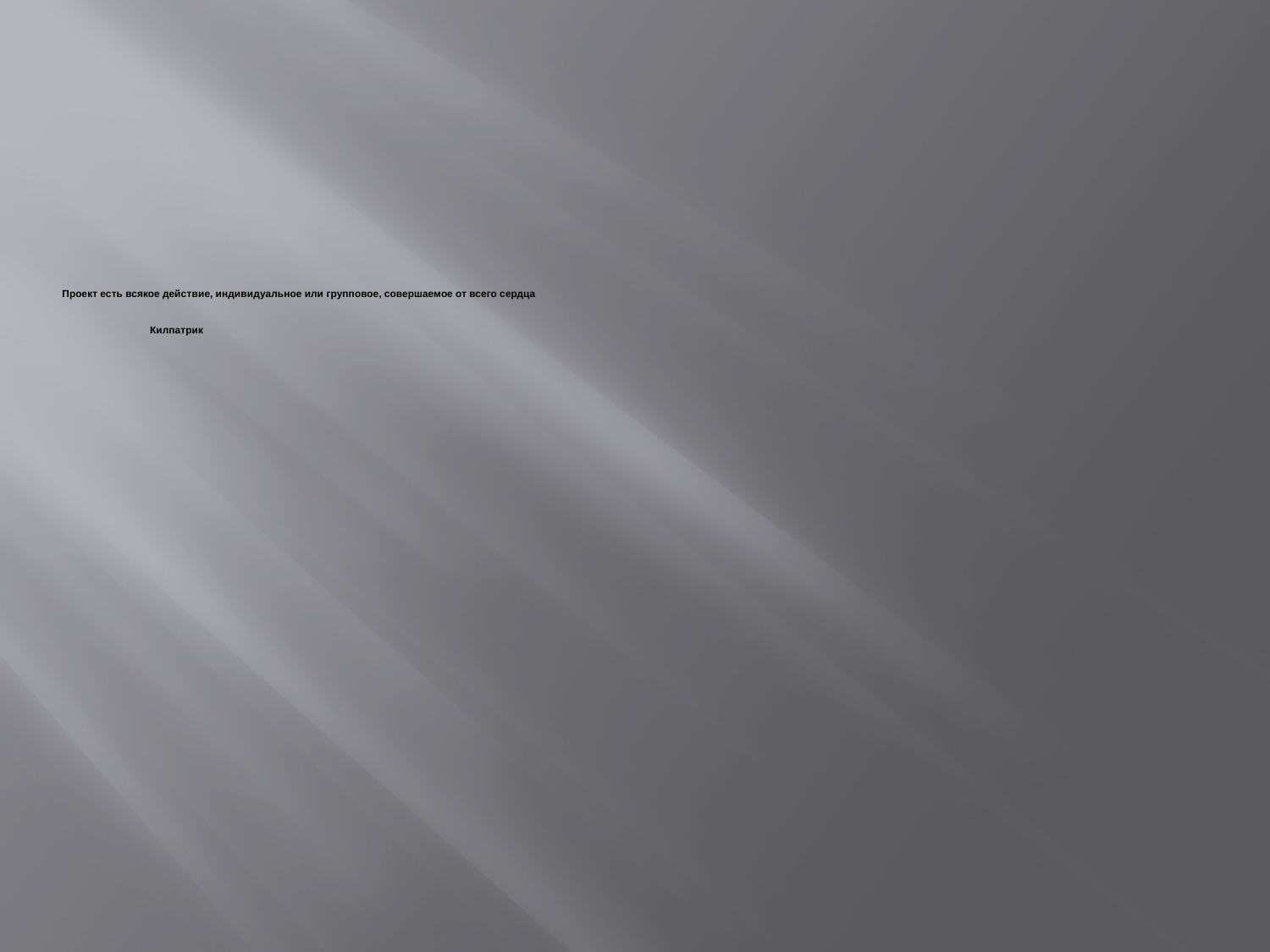

# Проект есть всякое действие, индивидуальное или групповое, совершаемое от всего сердца Килпатрик